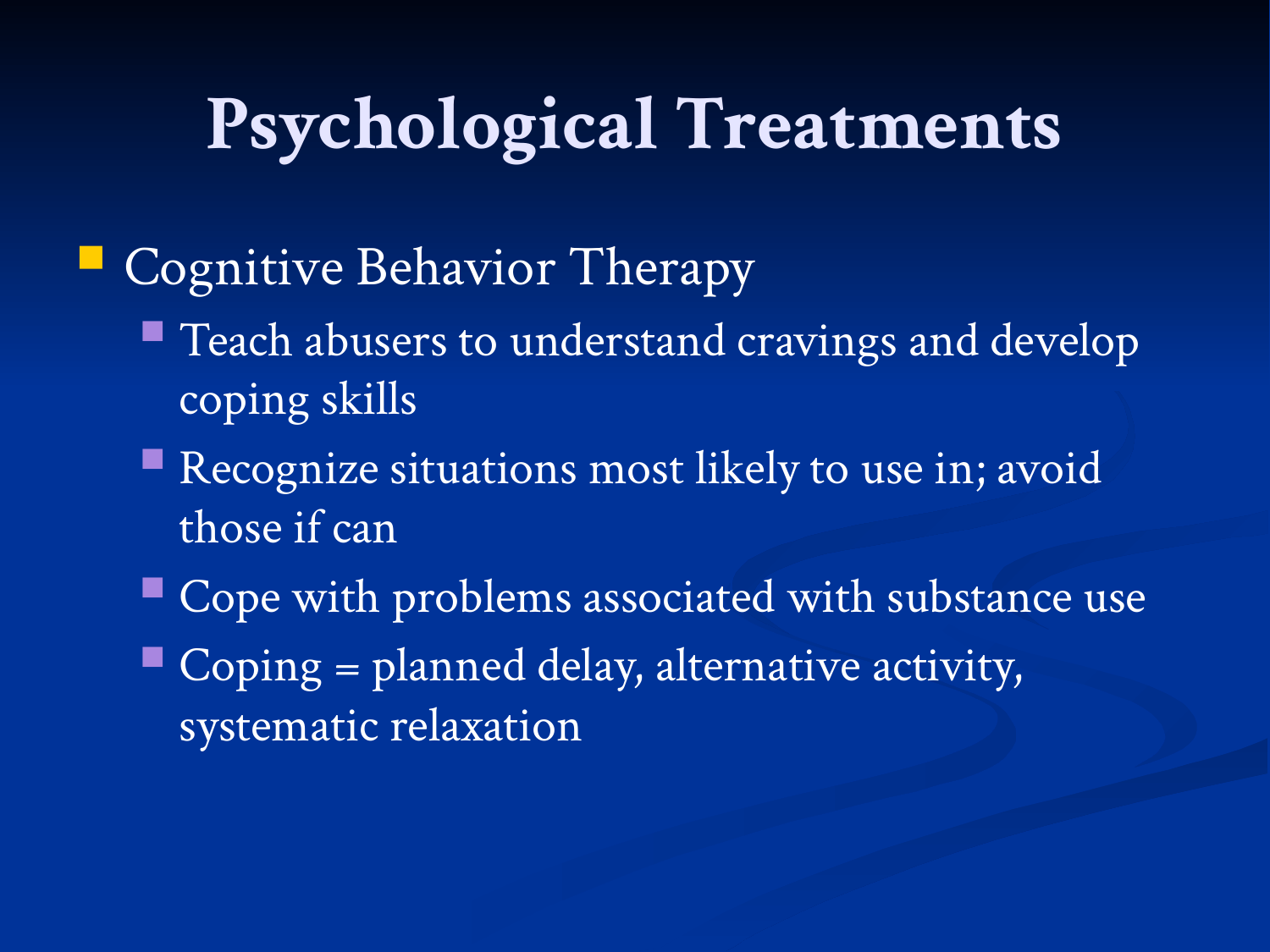

# Psychological Treatments
Cognitive Behavior Therapy
Teach abusers to understand cravings and develop coping skills
Recognize situations most likely to use in; avoid those if can
Cope with problems associated with substance use
Coping = planned delay, alternative activity, systematic relaxation